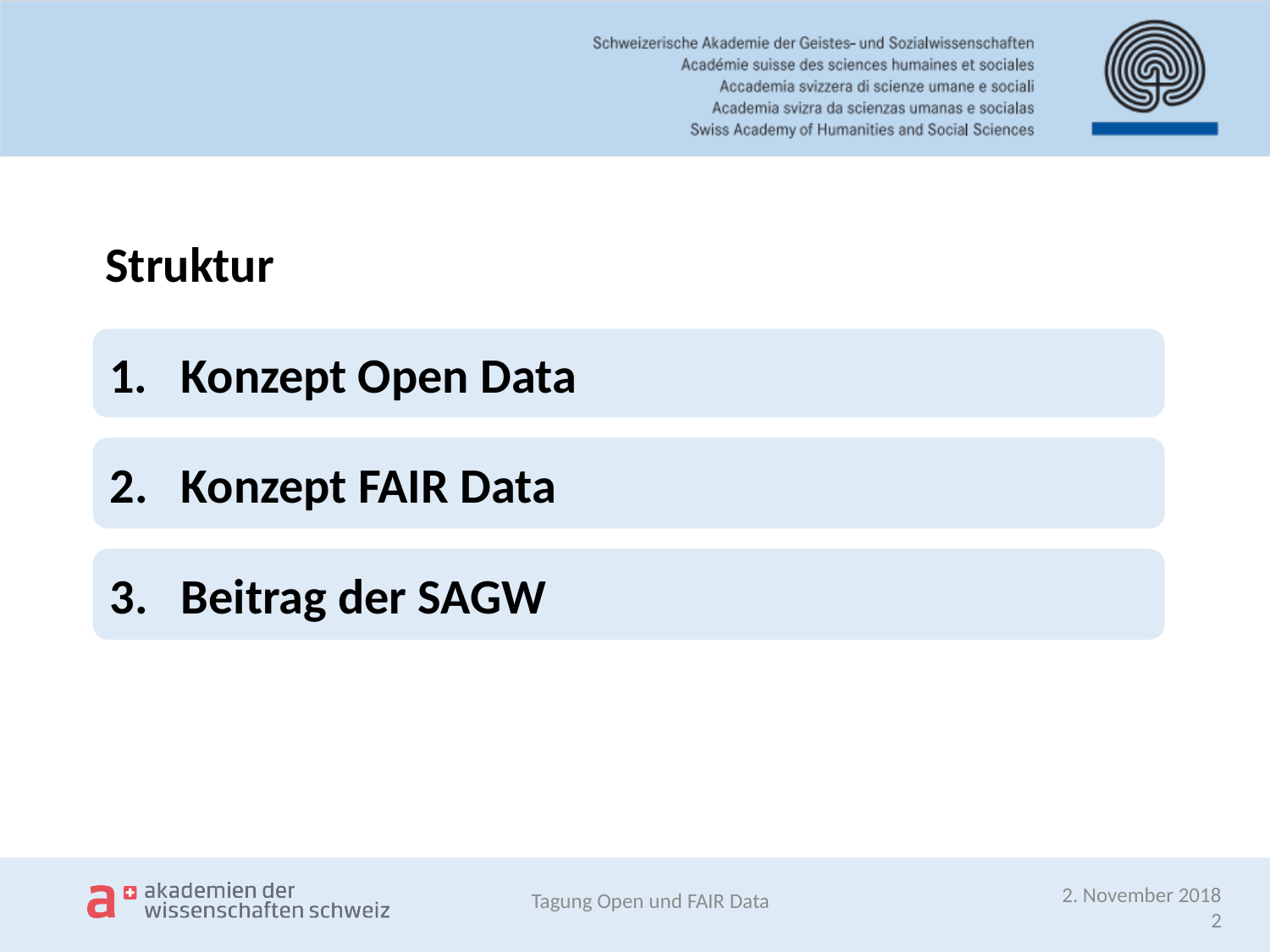

Struktur
Konzept Open Data
Konzept FAIR Data
Beitrag der SAGW
Tagung Open und FAIR Data
	 2. November 2018
	2